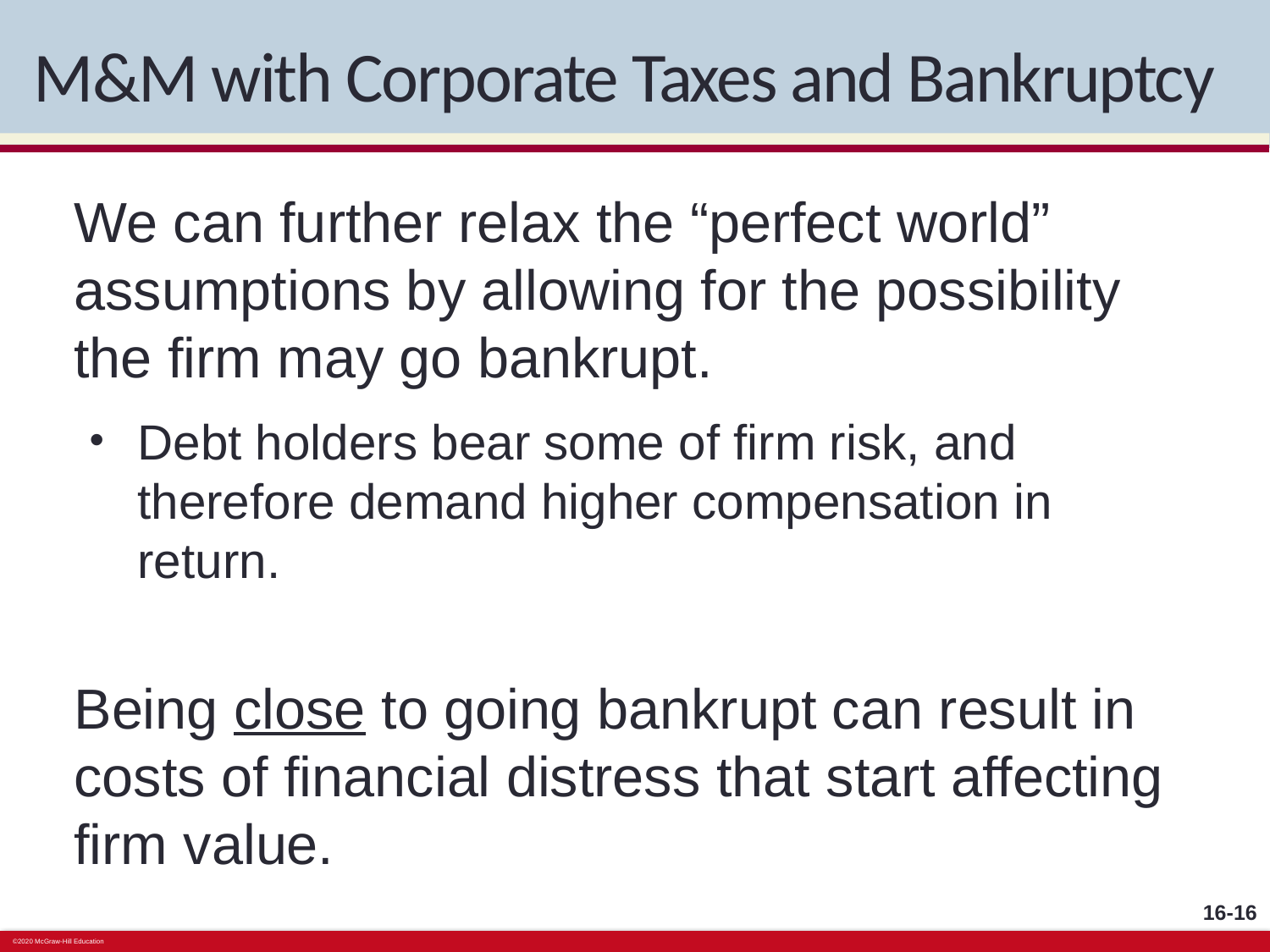

# M&M with Corporate Taxes and Bankruptcy
We can further relax the “perfect world” assumptions by allowing for the possibility the firm may go bankrupt.
Debt holders bear some of firm risk, and therefore demand higher compensation in return.
Being close to going bankrupt can result in costs of financial distress that start affecting firm value.